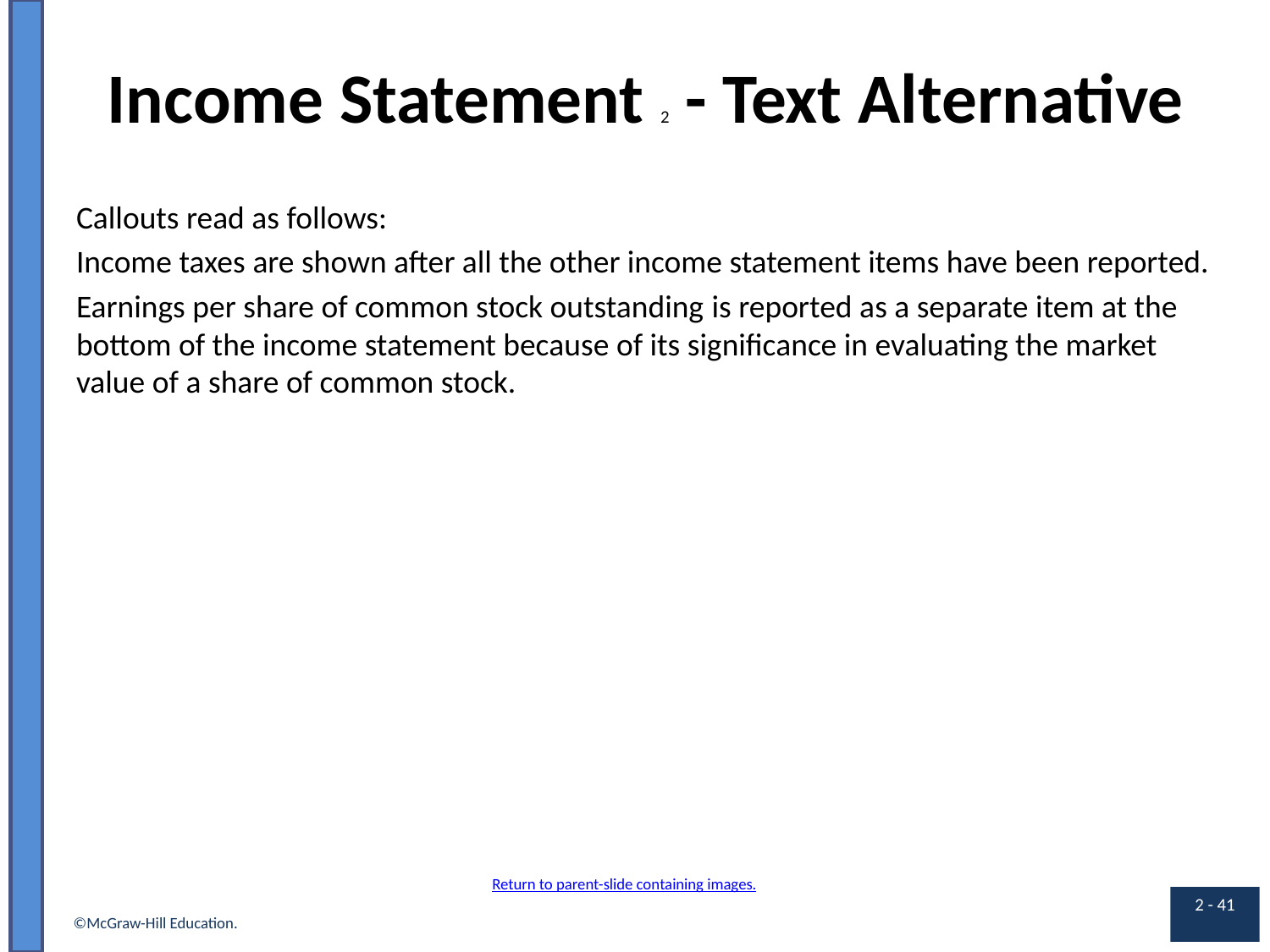

# Income Statement 2 - Text Alternative
Callouts read as follows:
Income taxes are shown after all the other income statement items have been reported.
Earnings per share of common stock outstanding is reported as a separate item at the bottom of the income statement because of its significance in evaluating the market value of a share of common stock.
Return to parent-slide containing images.